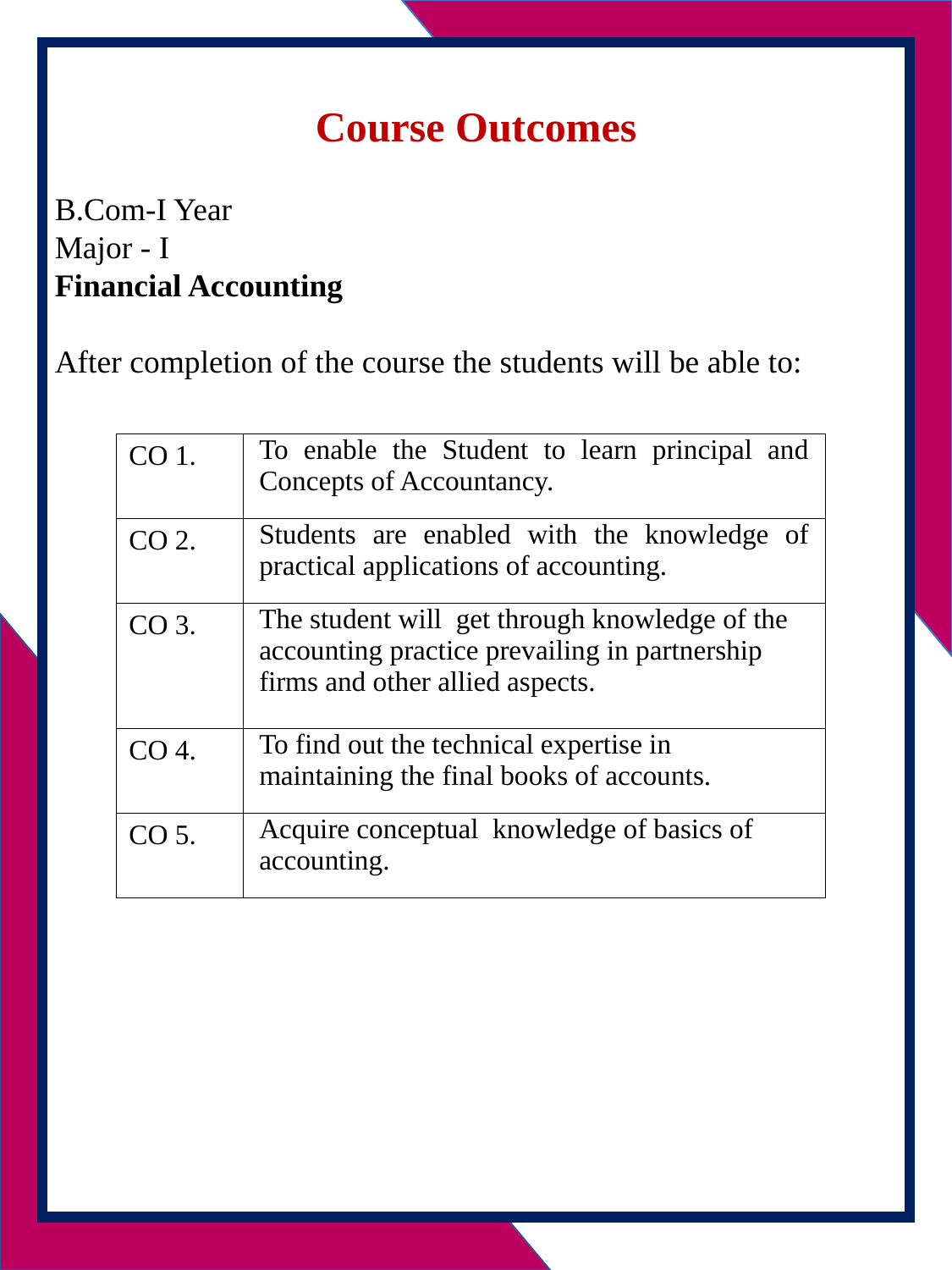

Course Outcomes

B.Com-I Year
Major - I
Financial Accounting

After completion of the course the students will be able to:

| CO 1. | To enable the Student to learn principal and Concepts of Accountancy. |
| --- | --- |
| CO 2. | Students are enabled with the knowledge of practical applications of accounting. |
| CO 3. | The student will get through knowledge of the accounting practice prevailing in partnership firms and other allied aspects. |
| CO 4. | To find out the technical expertise in maintaining the final books of accounts. |
| CO 5. | Acquire conceptual knowledge of basics of accounting. |